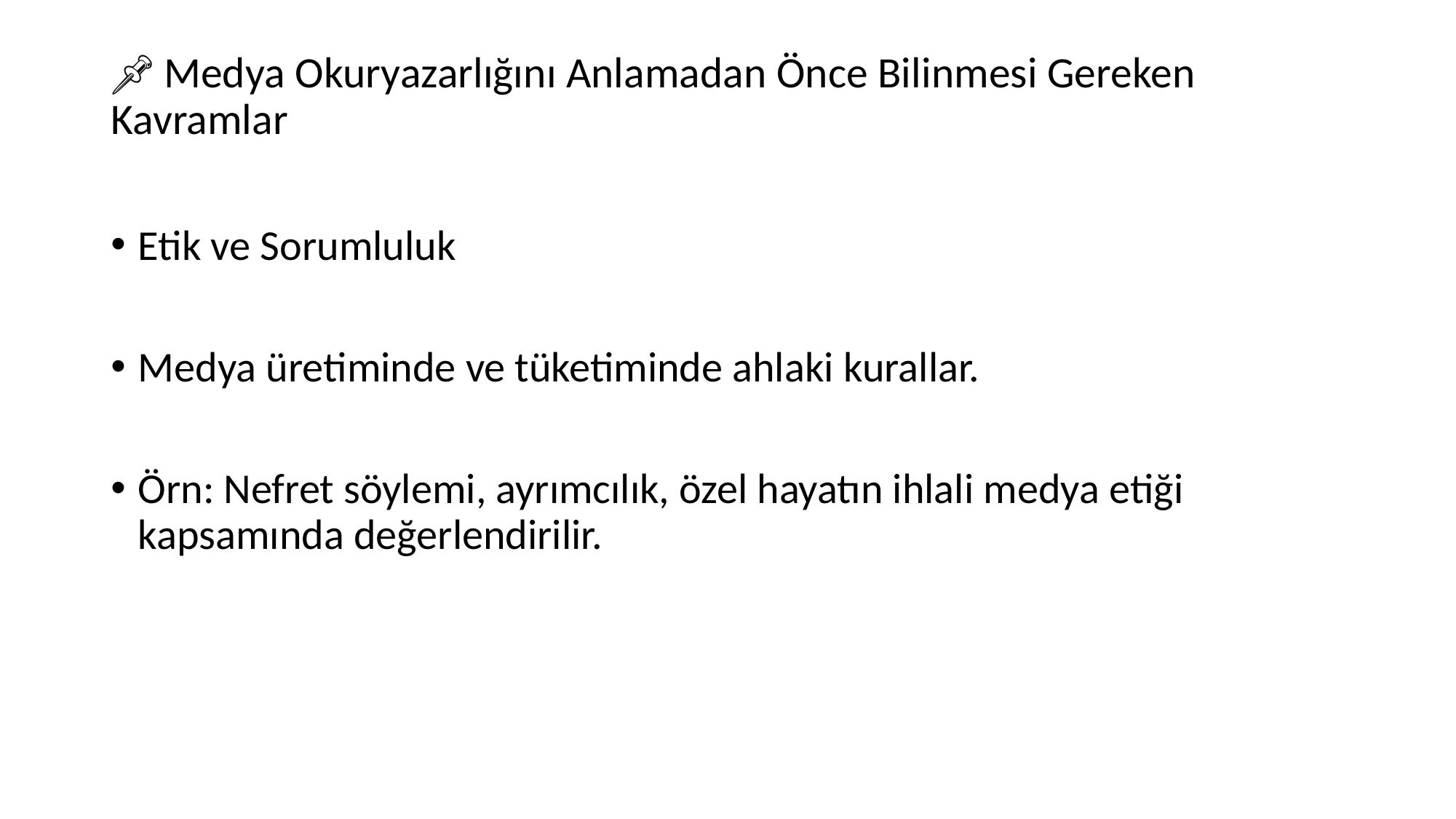

# 📌 Medya Okuryazarlığını Anlamadan Önce Bilinmesi Gereken Kavramlar
Etik ve Sorumluluk

Medya üretiminde ve tüketiminde ahlaki kurallar.

Örn: Nefret söylemi, ayrımcılık, özel hayatın ihlali medya etiği kapsamında değerlendirilir.